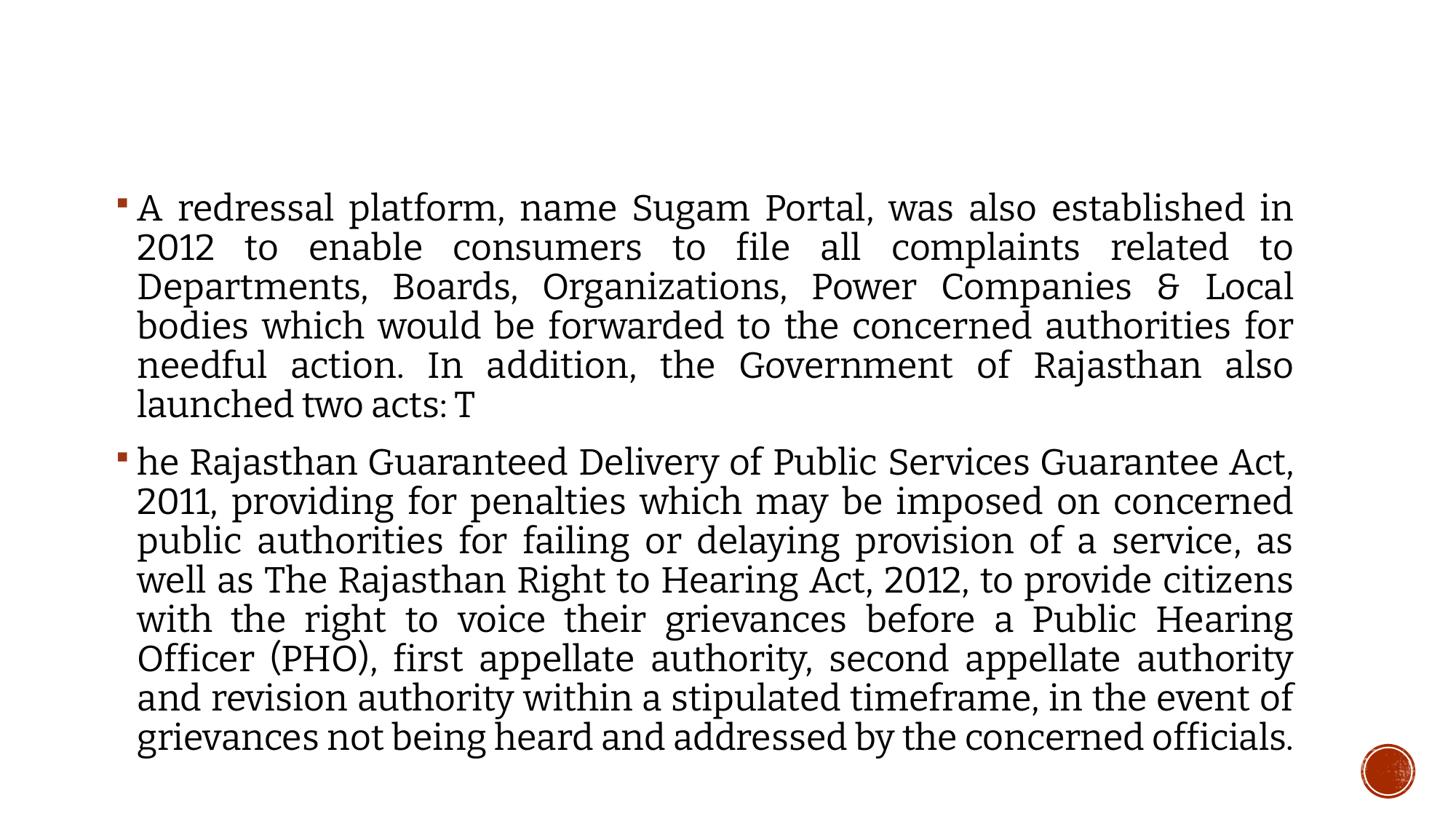

A redressal platform, name Sugam Portal, was also established in 2012 to enable consumers to file all complaints related to Departments, Boards, Organizations, Power Companies & Local bodies which would be forwarded to the concerned authorities for needful action. In addition, the Government of Rajasthan also launched two acts: T
he Rajasthan Guaranteed Delivery of Public Services Guarantee Act, 2011, providing for penalties which may be imposed on concerned public authorities for failing or delaying provision of a service, as well as The Rajasthan Right to Hearing Act, 2012, to provide citizens with the right to voice their grievances before a Public Hearing Officer (PHO), first appellate authority, second appellate authority and revision authority within a stipulated timeframe, in the event of grievances not being heard and addressed by the concerned officials.